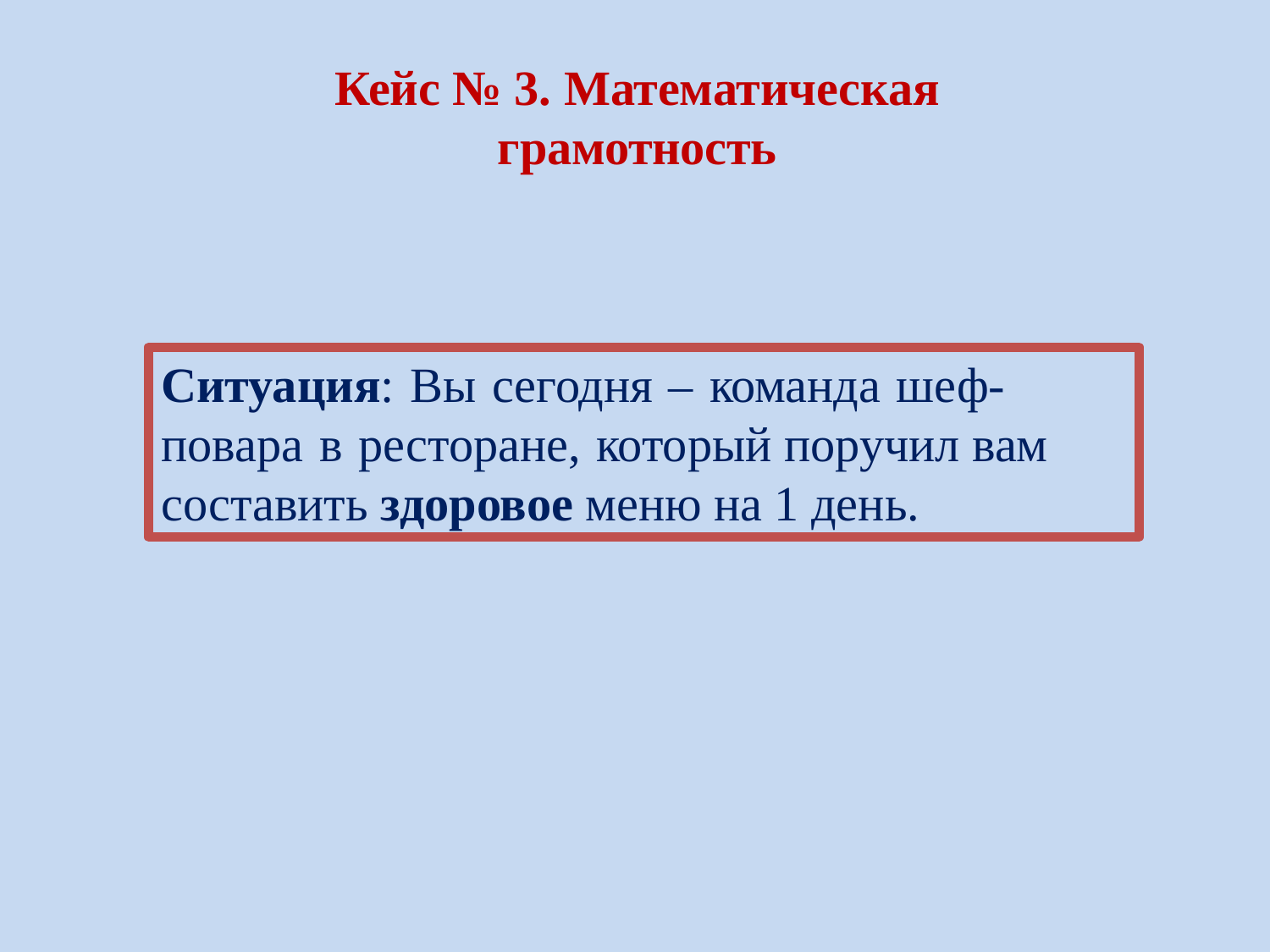

Кейс № 3. Математическая грамотность
Ситуация: Вы сегодня – команда шеф-повара в ресторане, который поручил вам составить здоровое меню на 1 день.